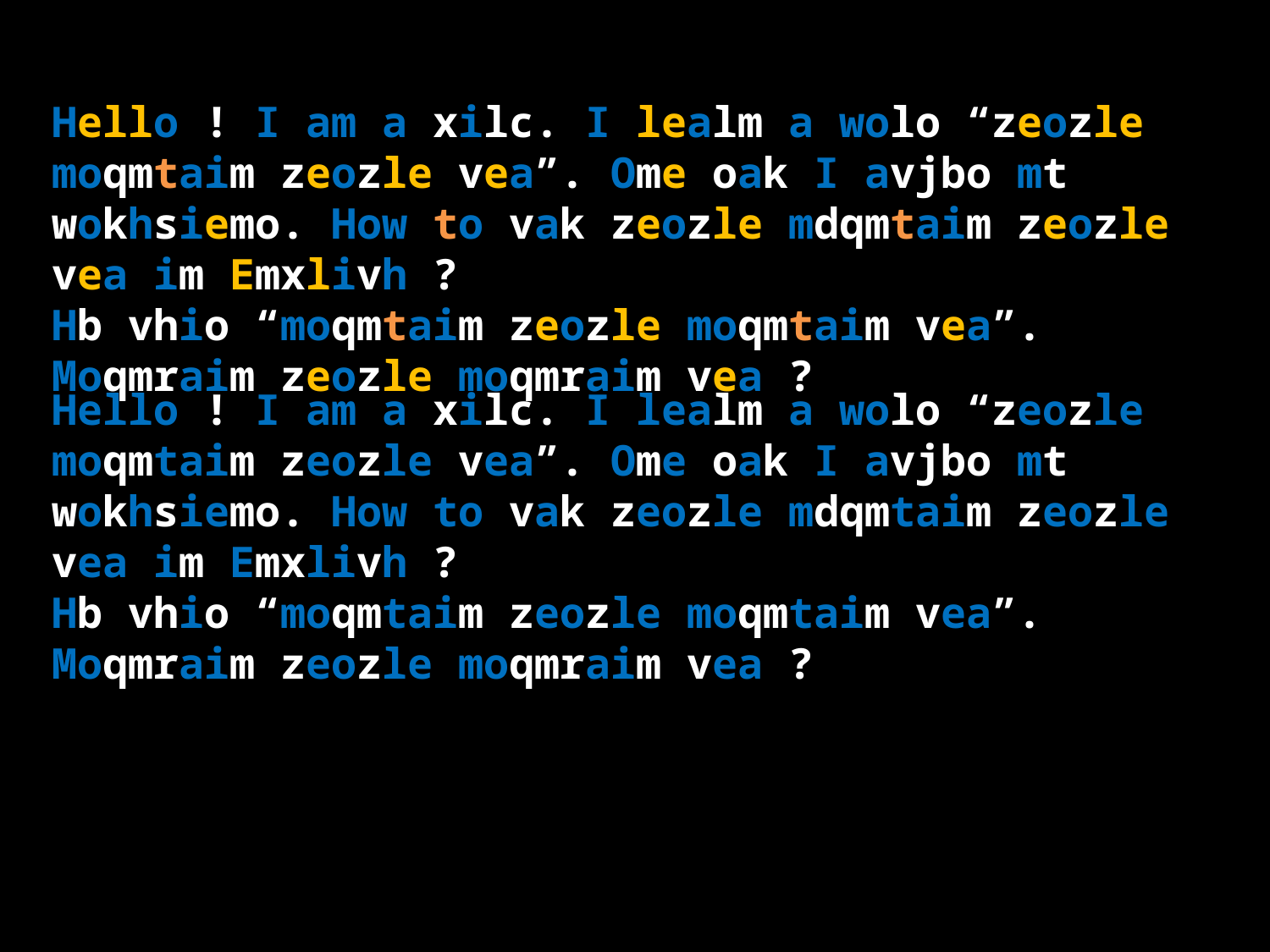

Hello ! I am a xilc. I lealm a wolo “zeozle moqmtaim zeozle vea”. Ome oak I avjbo mt wokhsiemo. How to vak zeozle mdqmtaim zeozle vea im Emxlivh ?
Hb vhio “moqmtaim zeozle moqmtaim vea”. Moqmraim zeozle moqmraim vea ?
Hello ! I am a xilc. I lealm a wolo “zeozle moqmtaim zeozle vea”. Ome oak I avjbo mt wokhsiemo. How to vak zeozle mdqmtaim zeozle vea im Emxlivh ?
Hb vhio “moqmtaim zeozle moqmtaim vea”. Moqmraim zeozle moqmraim vea ?